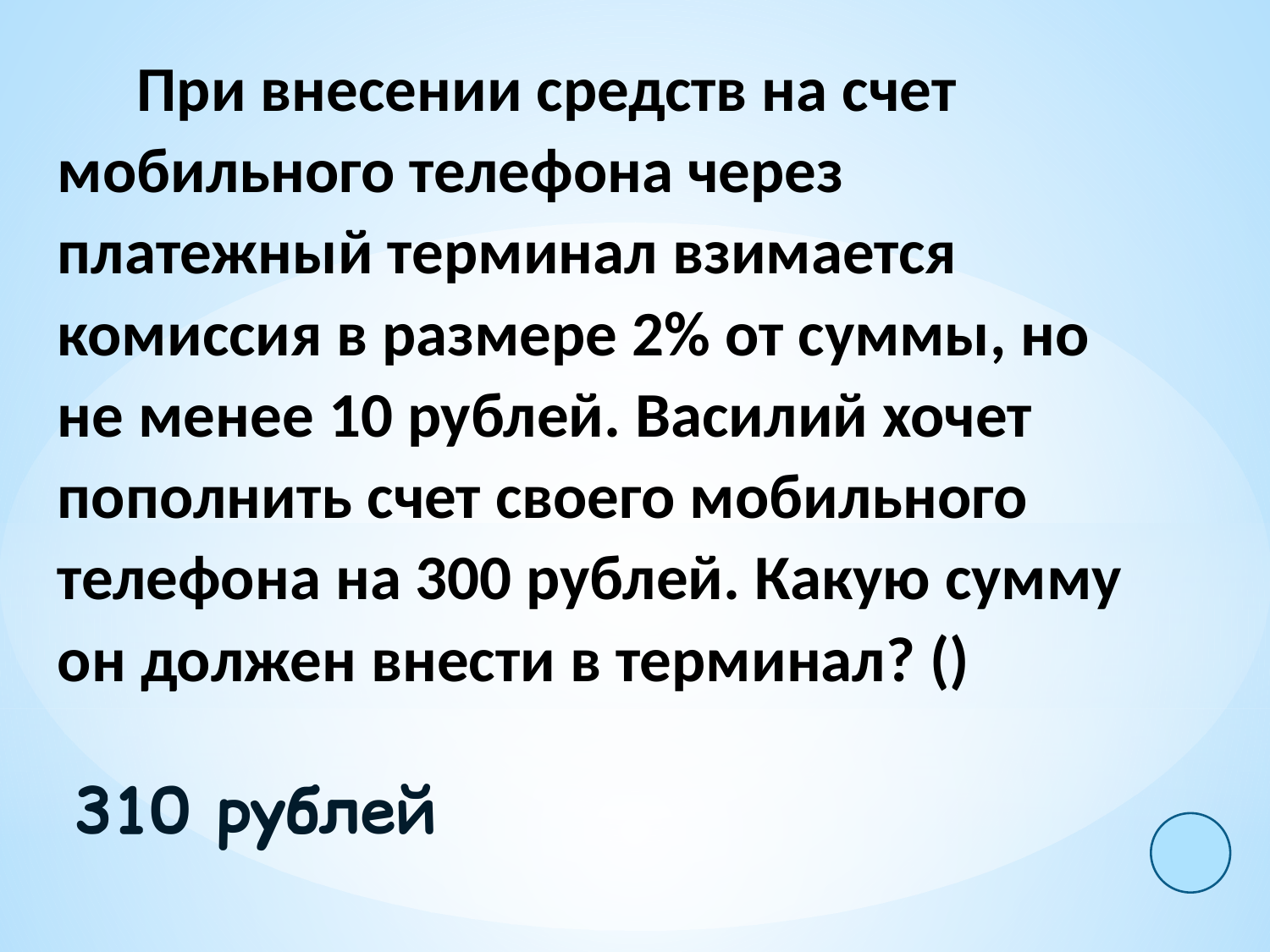

При внесении средств на счет мобильного телефона через платежный терминал взимается комиссия в размере 2% от суммы, но не менее 10 рублей. Василий хочет пополнить счет своего мобильного телефона на 300 рублей. Какую сумму он должен внести в терминал? ()
310 рублей